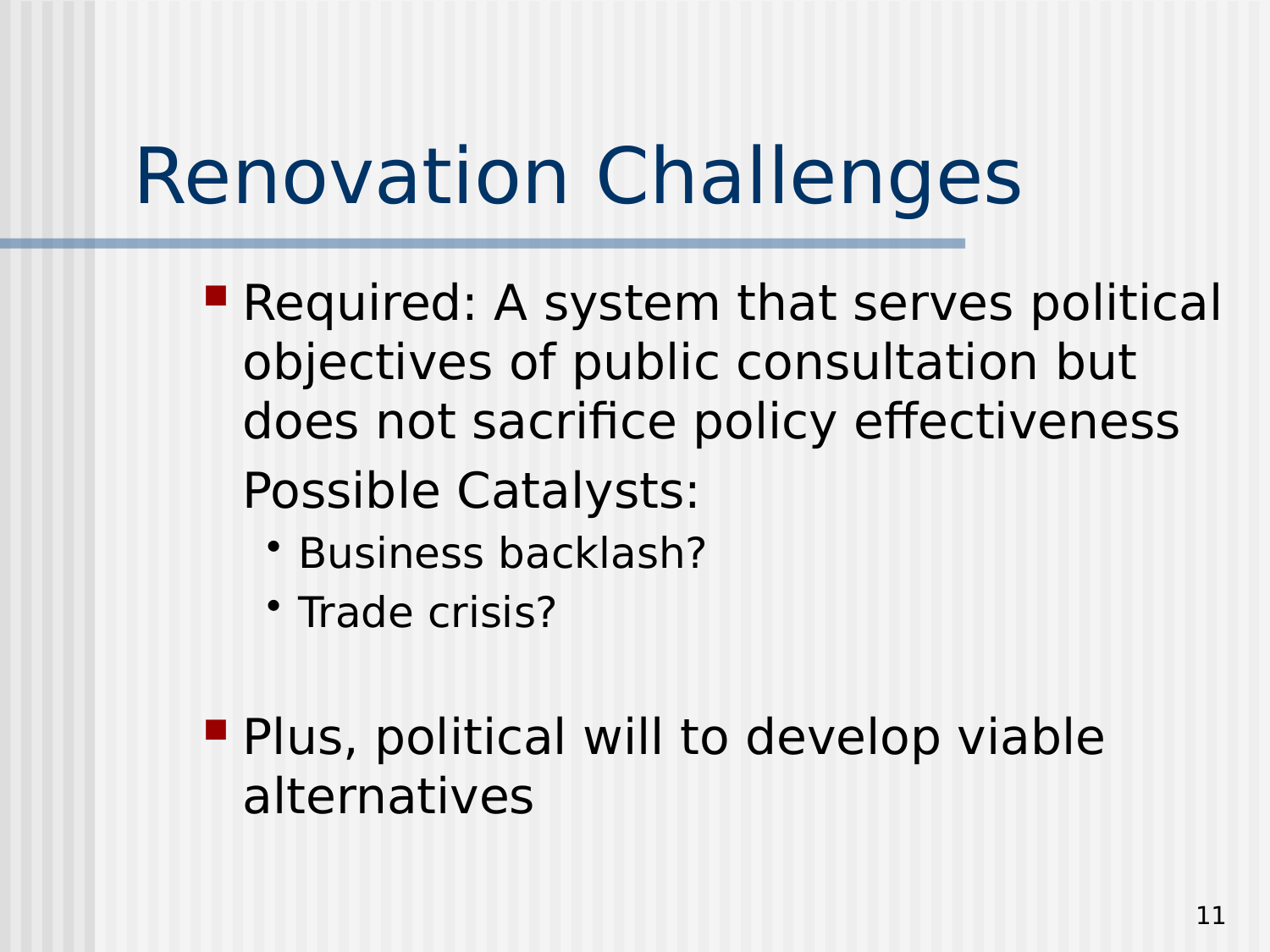

# Renovation Challenges
Required: A system that serves political objectives of public consultation but does not sacrifice policy effectiveness
	Possible Catalysts:
Business backlash?
Trade crisis?

Plus, political will to develop viable alternatives

11